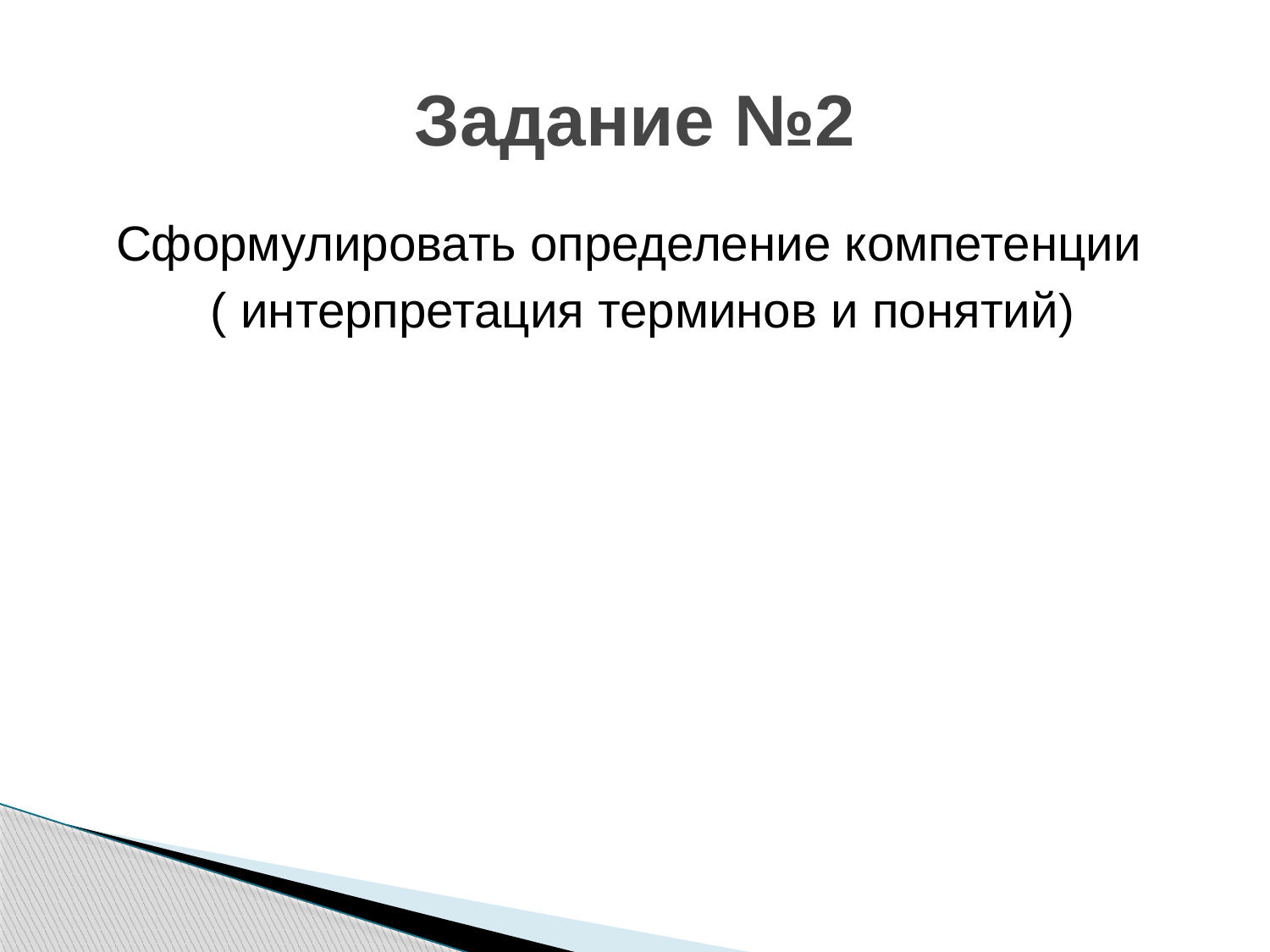

# Задание №2
Сформулировать определение компетенции
( интерпретация терминов и понятий)